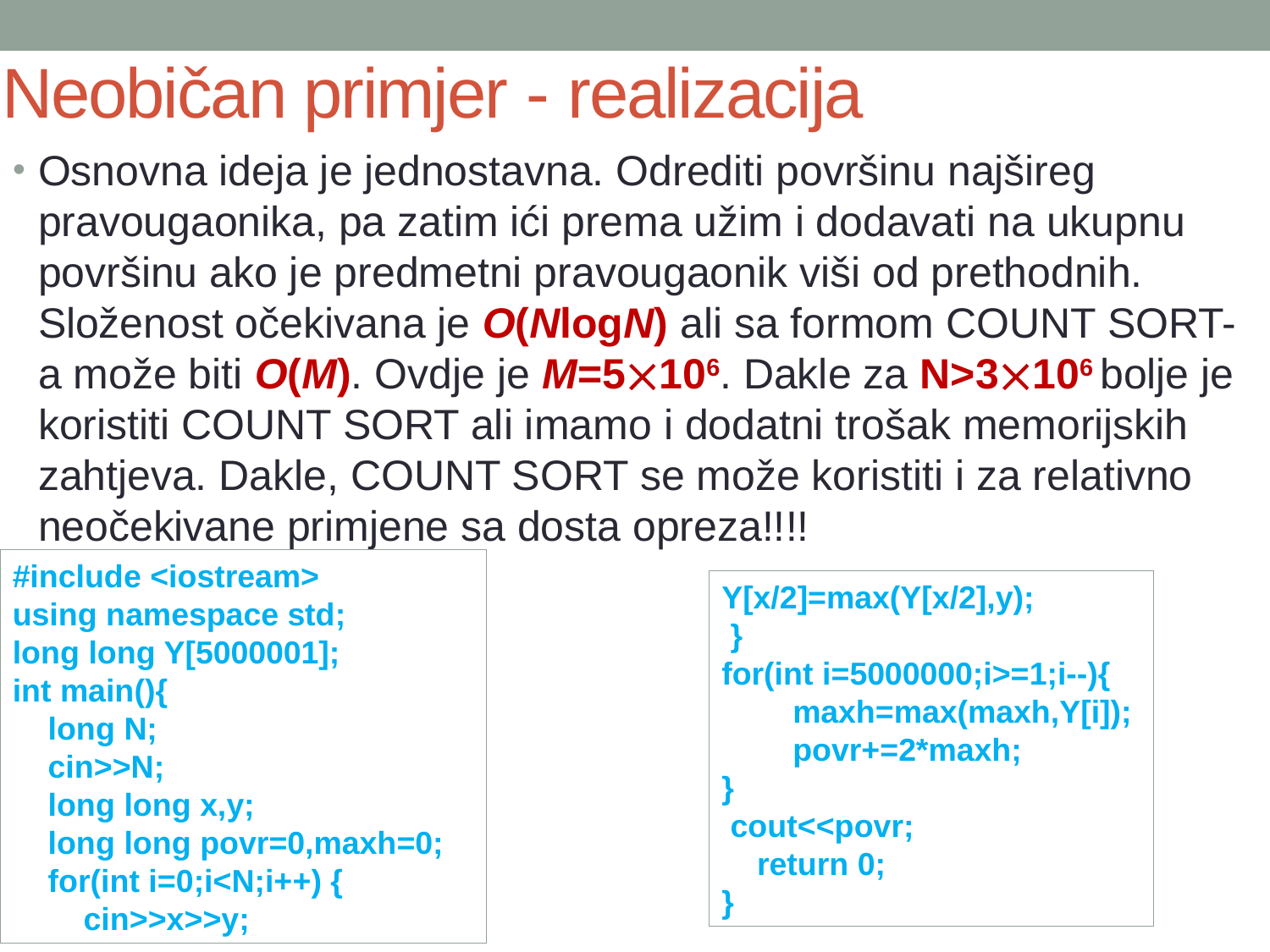

# Neobičan primjer - realizacija
Osnovna ideja je jednostavna. Odrediti površinu najšireg pravougaonika, pa zatim ići prema užim i dodavati na ukupnu površinu ako je predmetni pravougaonik viši od prethodnih. Složenost očekivana je O(NlogN) ali sa formom COUNT SORT-a može biti O(M). Ovdje je M=5×106. Dakle za N>3×106 bolje je koristiti COUNT SORT ali imamo i dodatni trošak memorijskih zahtjeva. Dakle, COUNT SORT se može koristiti i za relativno neočekivane primjene sa dosta opreza!!!!
#include <iostream>
using namespace std;
long long Y[5000001];
int main(){
    long N;
    cin>>N;
    long long x,y;
    long long povr=0,maxh=0;
    for(int i=0;i<N;i++) {
        cin>>x>>y;
Y[x/2]=max(Y[x/2],y);
 }
for(int i=5000000;i>=1;i--){
        maxh=max(maxh,Y[i]);
        povr+=2*maxh;
}
 cout<<povr;
    return 0;
}